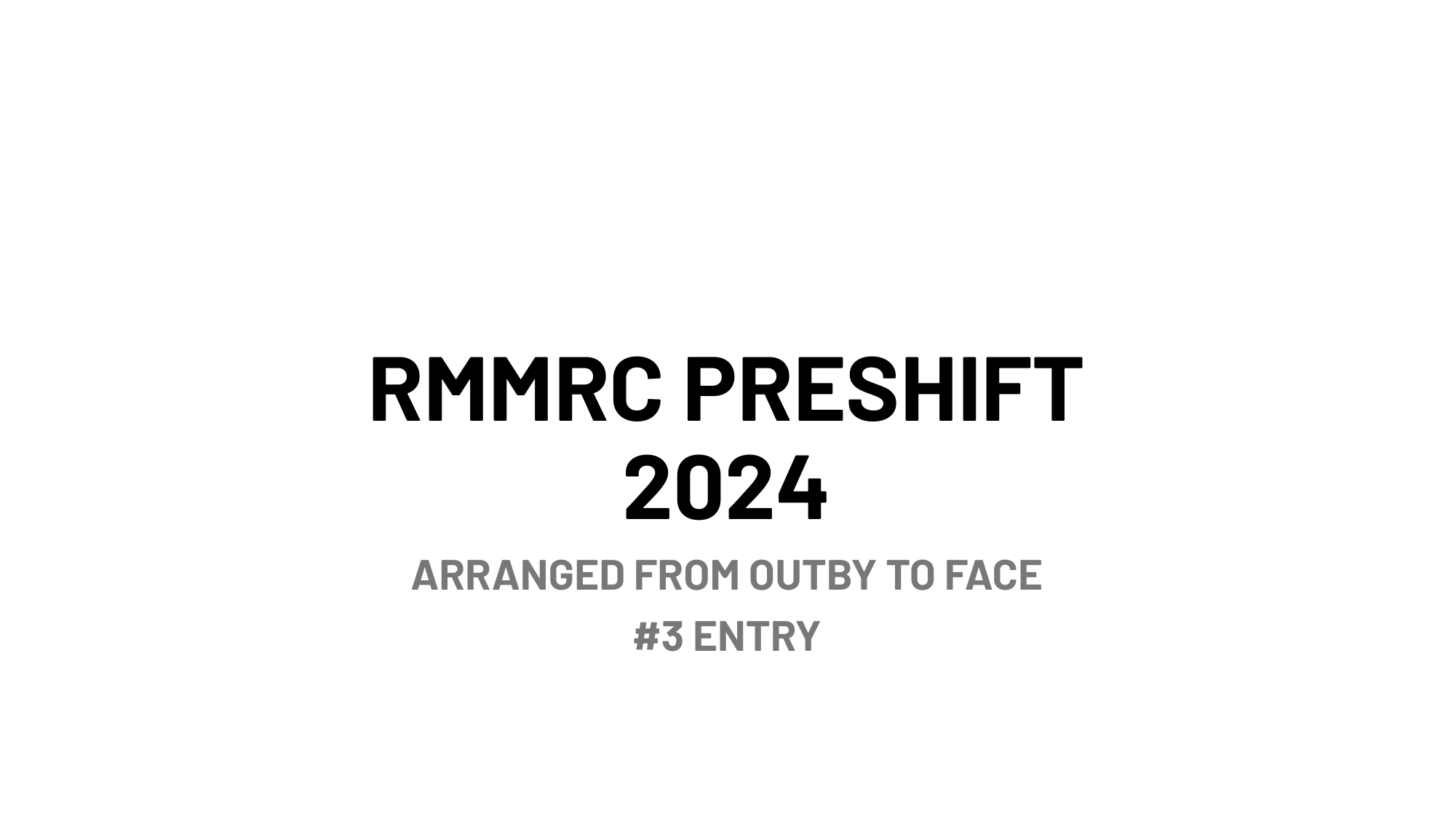

# RMMRC PRESHIFT 2024
ARRANGED FROM OUTBY TO FACE
#3 ENTRY